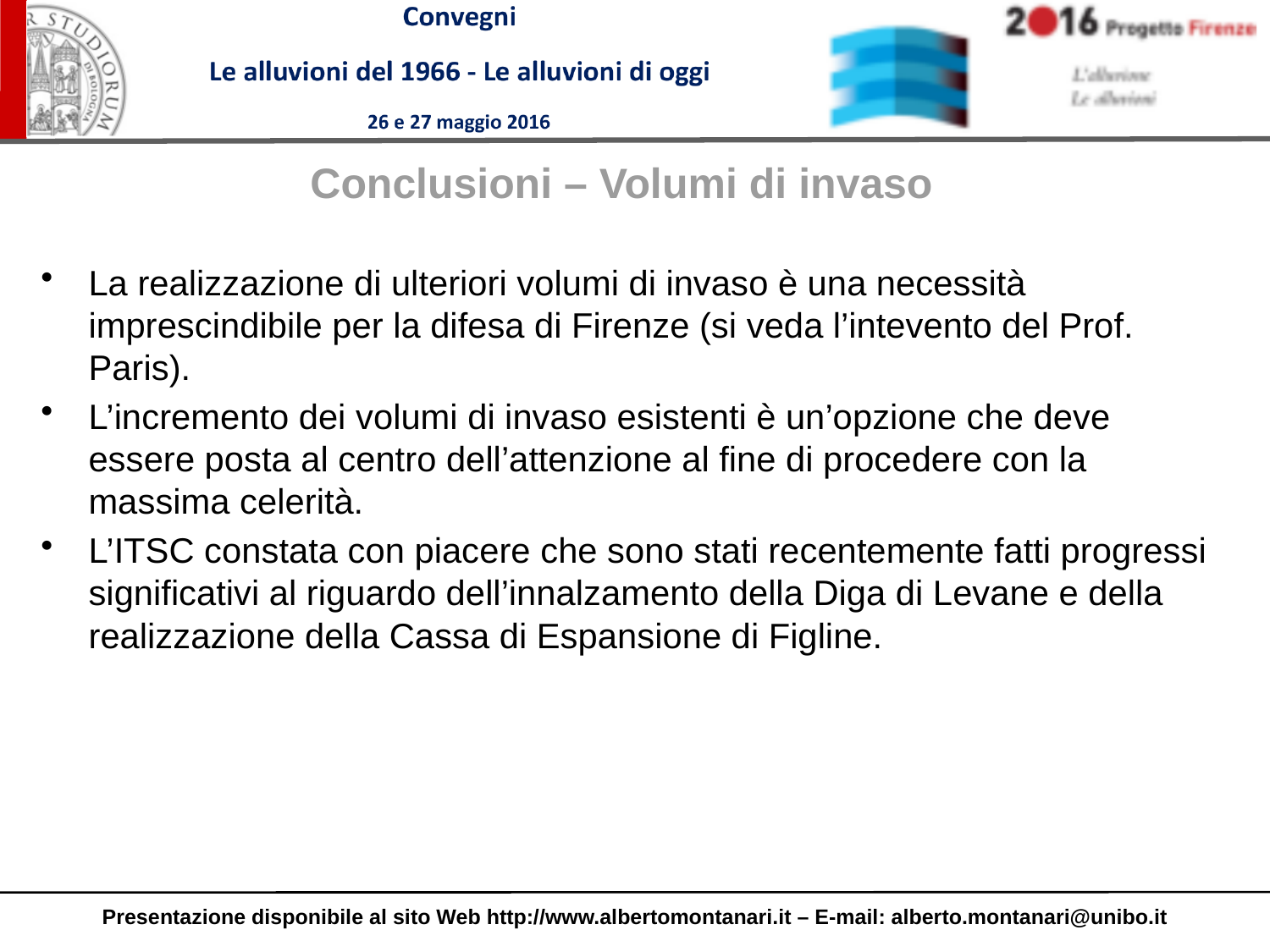

Conclusioni – Volumi di invaso
La realizzazione di ulteriori volumi di invaso è una necessità imprescindibile per la difesa di Firenze (si veda l’intevento del Prof. Paris).
L’incremento dei volumi di invaso esistenti è un’opzione che deve essere posta al centro dell’attenzione al fine di procedere con la massima celerità.
L’ITSC constata con piacere che sono stati recentemente fatti progressi significativi al riguardo dell’innalzamento della Diga di Levane e della realizzazione della Cassa di Espansione di Figline.